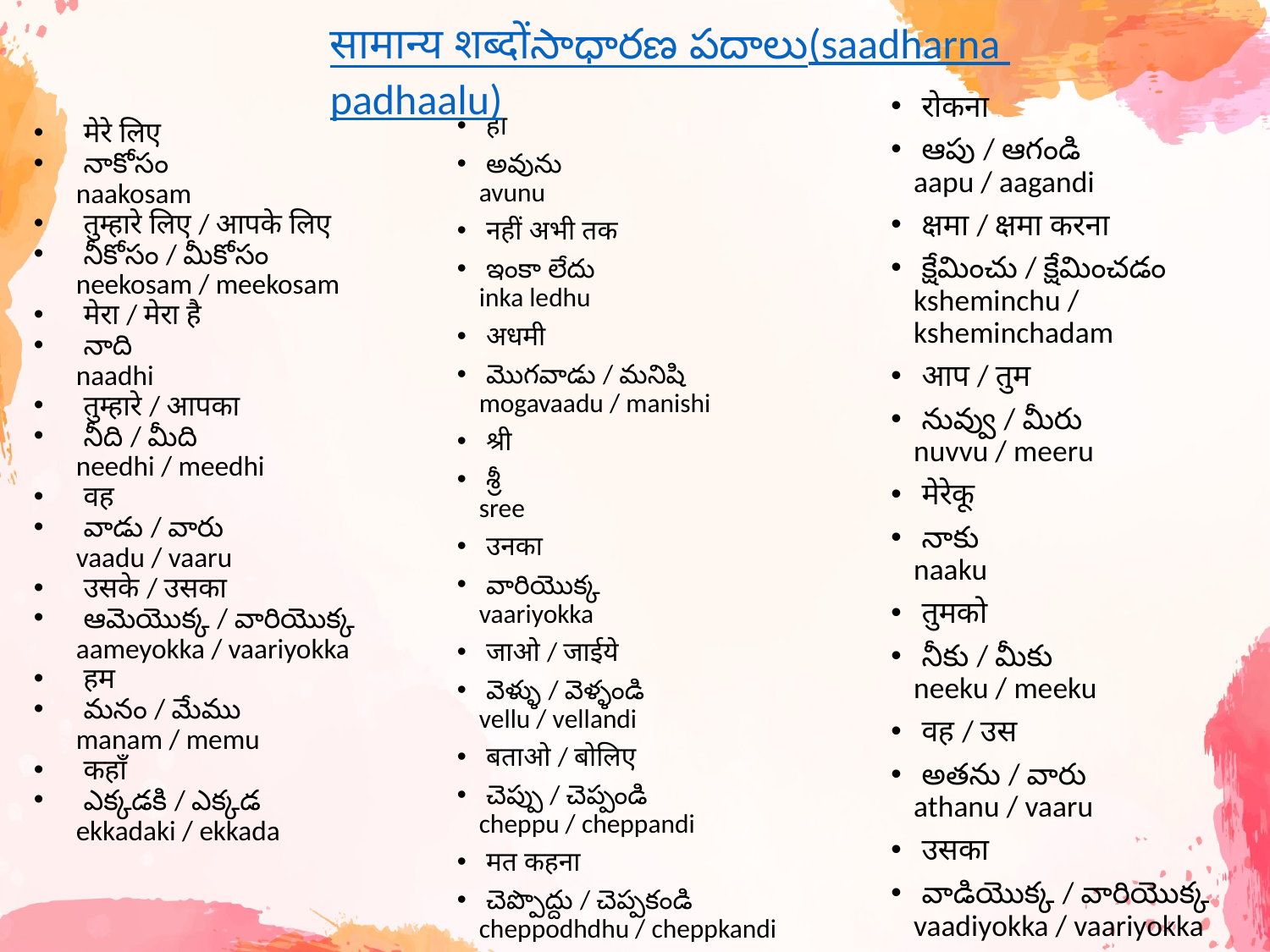

सामान्य शब्दोंసాధారణ పదాలు
(saadharna padhaalu)
#
 रोकना
 ఆపు / ఆగండి
aapu / aagandi
 क्षमा / क्षमा करना
 క్షేమించు / క్షేమించడం
ksheminchu / ksheminchadam
 आप / तुम
 నువ్వు / మీరు
nuvvu / meeru
 मेरेकू
 నాకు
naaku
 तुमको
 నీకు / మీకు
neeku / meeku
 वह / उस
 అతను / వారు
athanu / vaaru
 उसका
 వాడియొక్క / వారియొక్క
vaadiyokka / vaariyokka
 मेरे लिए
 నాకోసం
naakosam
 तुम्हारे लिए / आपके लिए
 నీకోసం / మీకోసం
neekosam / meekosam
 मेरा / मेरा है
 నాది
naadhi
 तुम्हारे / आपका
 నీది / మీది
needhi / meedhi
 वह
 వాడు / వారు
vaadu / vaaru
 उसके / उसका
 ఆమెయొక్క / వారియొక్క
aameyokka / vaariyokka
 हम
 మనం / మేము
manam / memu
 कहाँ
 ఎక్కడకి / ఎక్కడ
ekkadaki / ekkada
 हा
 అవును
avunu
 नहीं अभी तक
 ఇంకా లేదు
inka ledhu
 अधमी
 మొగవాడు / మనిషి
mogavaadu / manishi
 श्री
 శ్రీ
sree
 उनका
 వారియొక్క
vaariyokka
 जाओ / जाईये
 వెళ్ళు / వెళ్ళండి
vellu / vellandi
 बताओ / बोलिए
 చెప్పు / చెప్పండి
cheppu / cheppandi
 मत कहना
 చెప్పొద్దు / చెప్పకండి
cheppodhdhu / cheppkandi